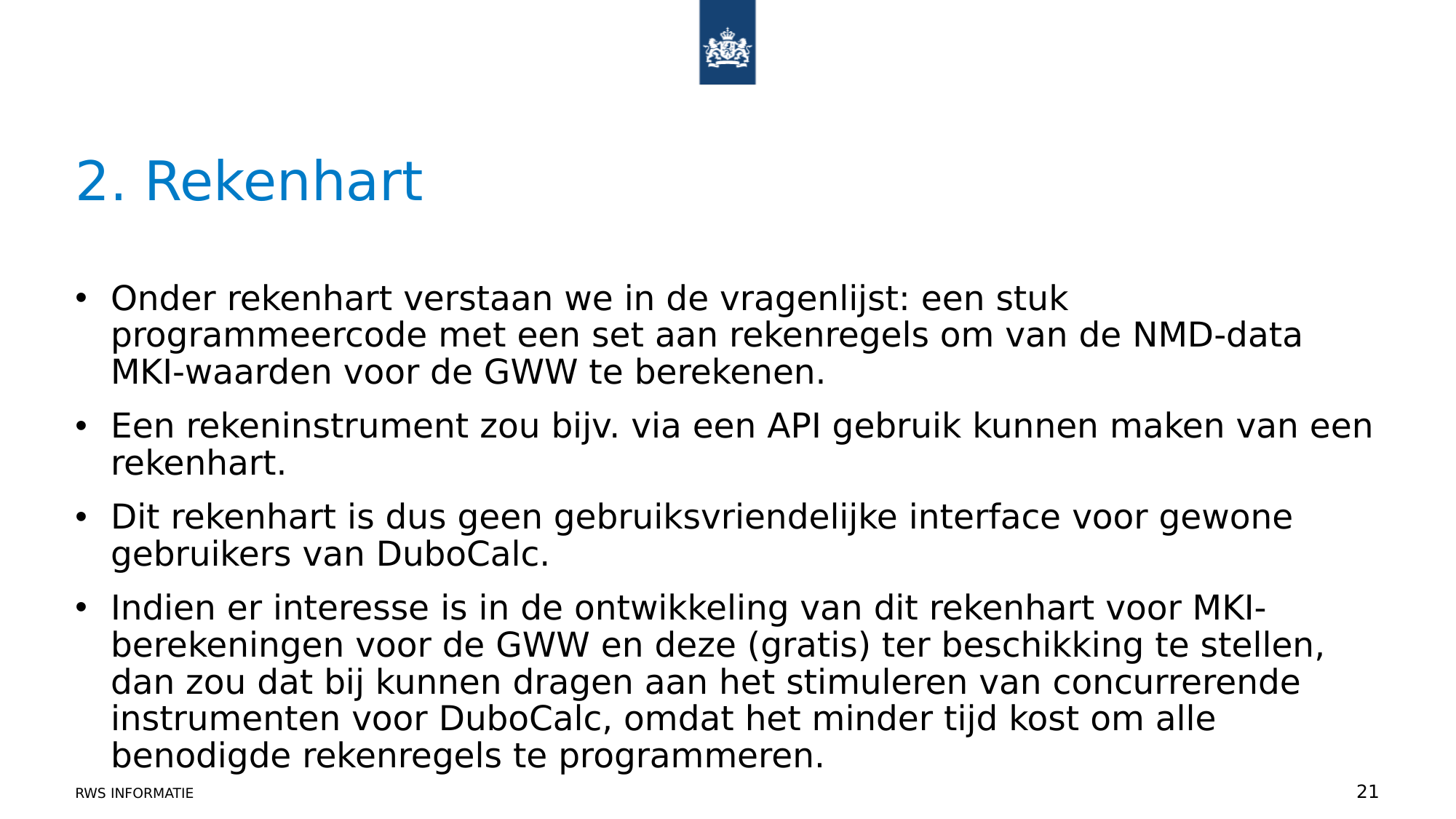

# 2. Rekenhart
Onder rekenhart verstaan we in de vragenlijst: een stuk programmeercode met een set aan rekenregels om van de NMD-data MKI-waarden voor de GWW te berekenen.
Een rekeninstrument zou bijv. via een API gebruik kunnen maken van een rekenhart.
Dit rekenhart is dus geen gebruiksvriendelijke interface voor gewone gebruikers van DuboCalc.
Indien er interesse is in de ontwikkeling van dit rekenhart voor MKI-berekeningen voor de GWW en deze (gratis) ter beschikking te stellen, dan zou dat bij kunnen dragen aan het stimuleren van concurrerende instrumenten voor DuboCalc, omdat het minder tijd kost om alle benodigde rekenregels te programmeren.
RWS INFORMATIE
21